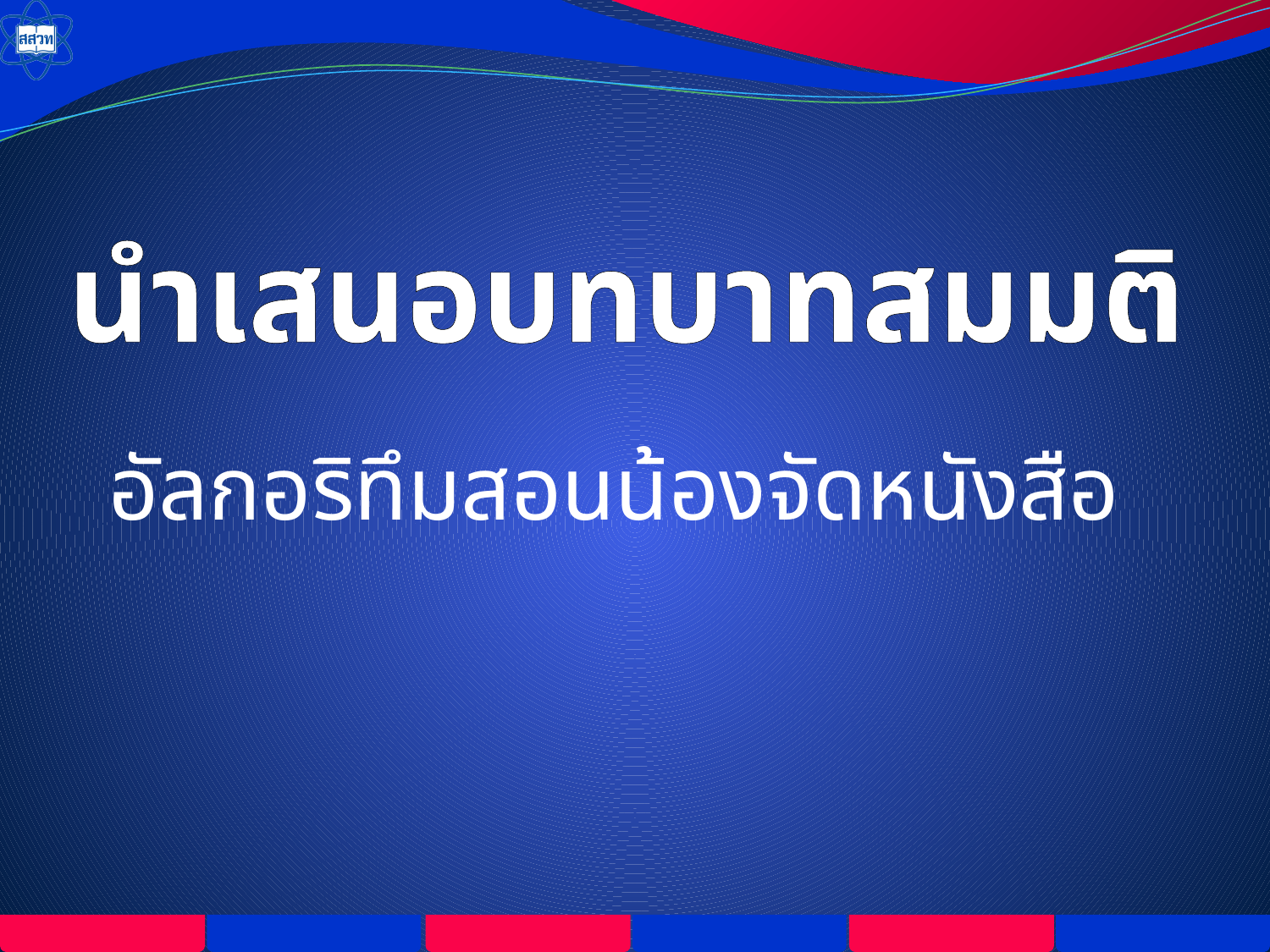

นำเสนอบทบาทสมมติ
อัลกอริทึมสอนน้องจัดหนังสือ